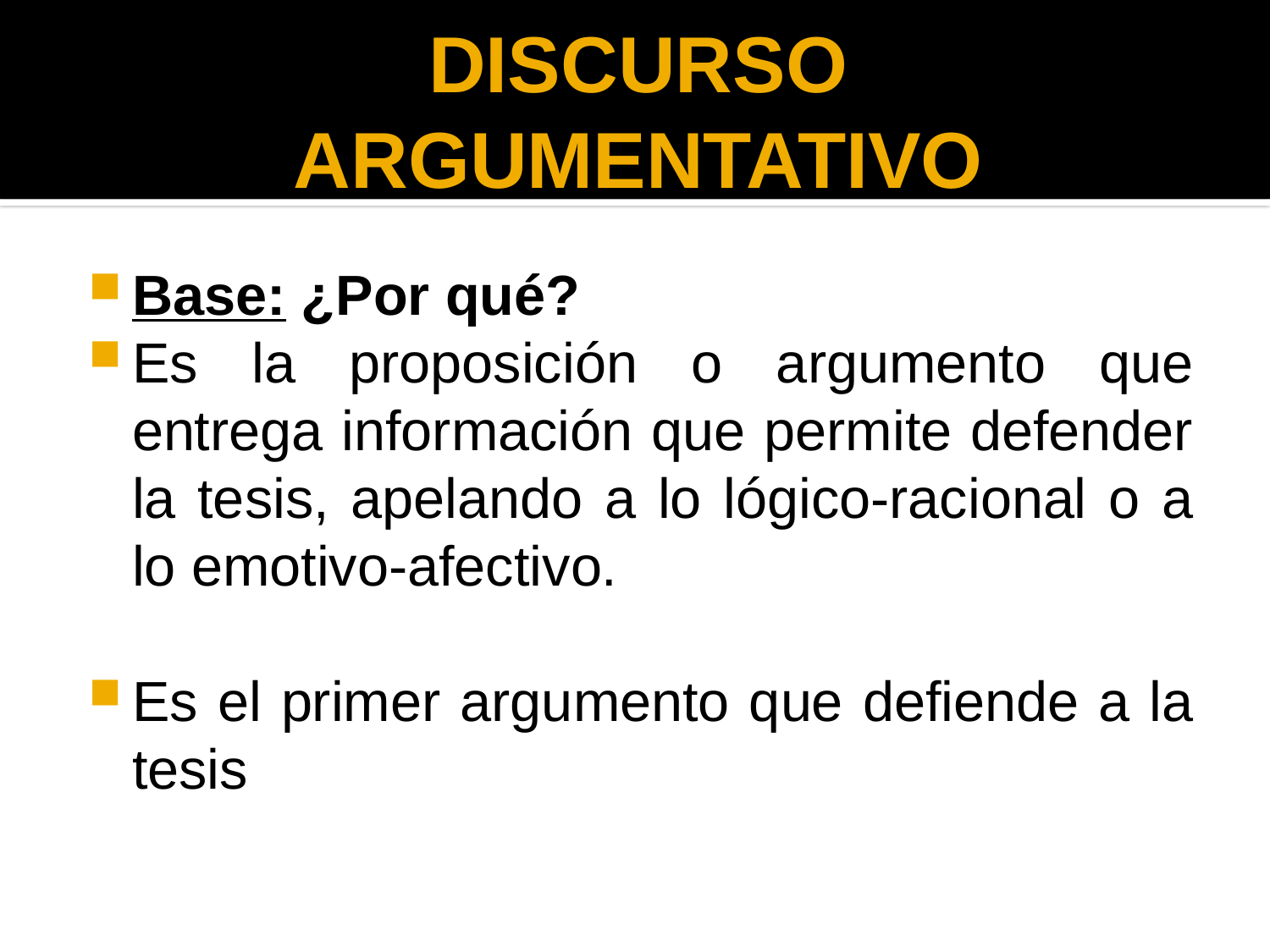

# DISCURSO ARGUMENTATIVO
Base: ¿Por qué?
Es la proposición o argumento que entrega información que permite defender la tesis, apelando a lo lógico-racional o a lo emotivo-afectivo.

Es el primer argumento que defiende a la tesis